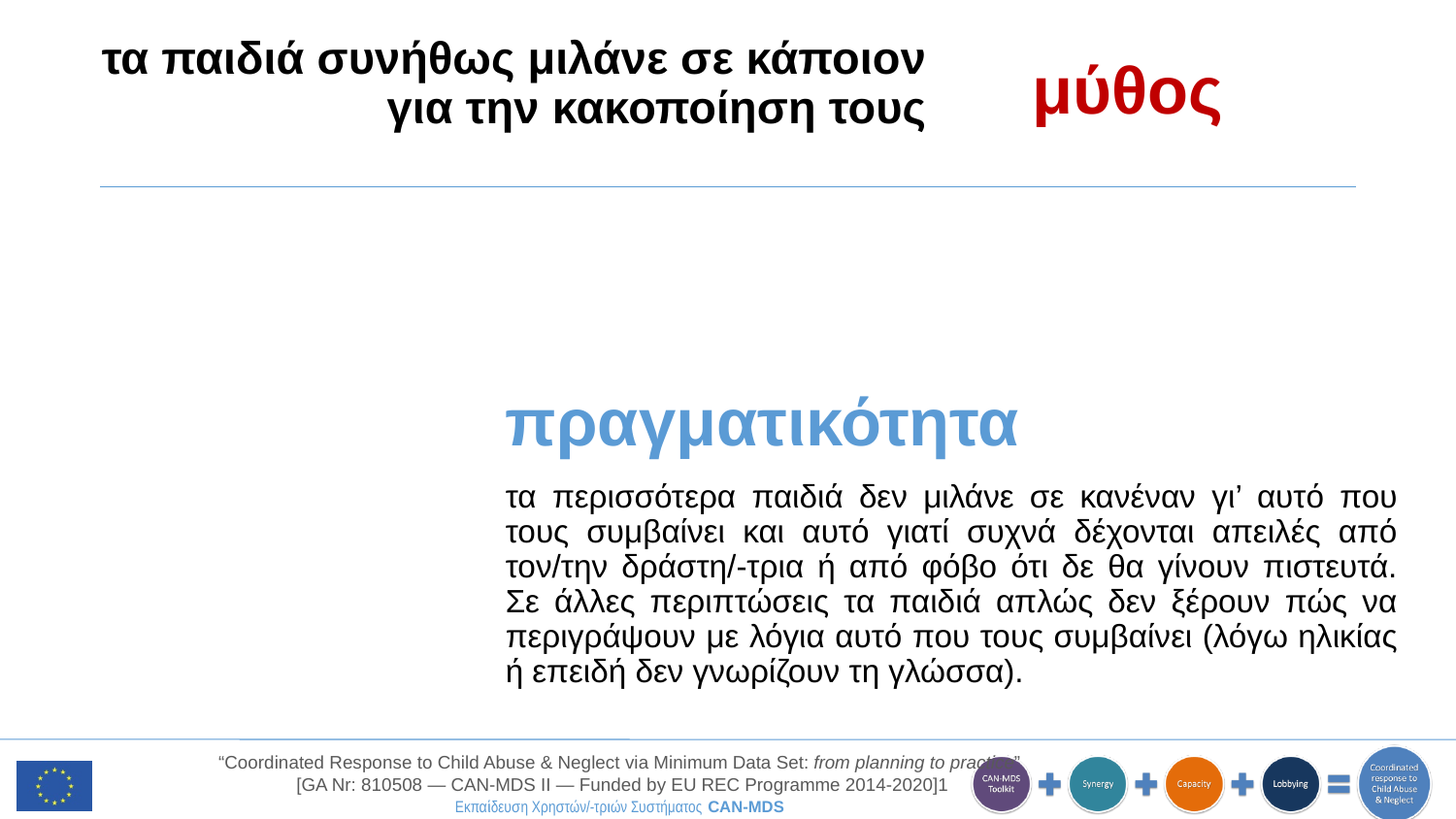

τα παιδιά συνήθως μιλάνε σε κάποιον για την κακοποίηση τους
μύθος
πραγματικότητα
τα περισσότερα παιδιά δεν μιλάνε σε κανέναν γι’ αυτό που τους συμβαίνει και αυτό γιατί συχνά δέχονται απειλές από τον/την δράστη/-τρια ή από φόβο ότι δε θα γίνουν πιστευτά. Σε άλλες περιπτώσεις τα παιδιά απλώς δεν ξέρουν πώς να περιγράψουν με λόγια αυτό που τους συμβαίνει (λόγω ηλικίας ή επειδή δεν γνωρίζουν τη γλώσσα).